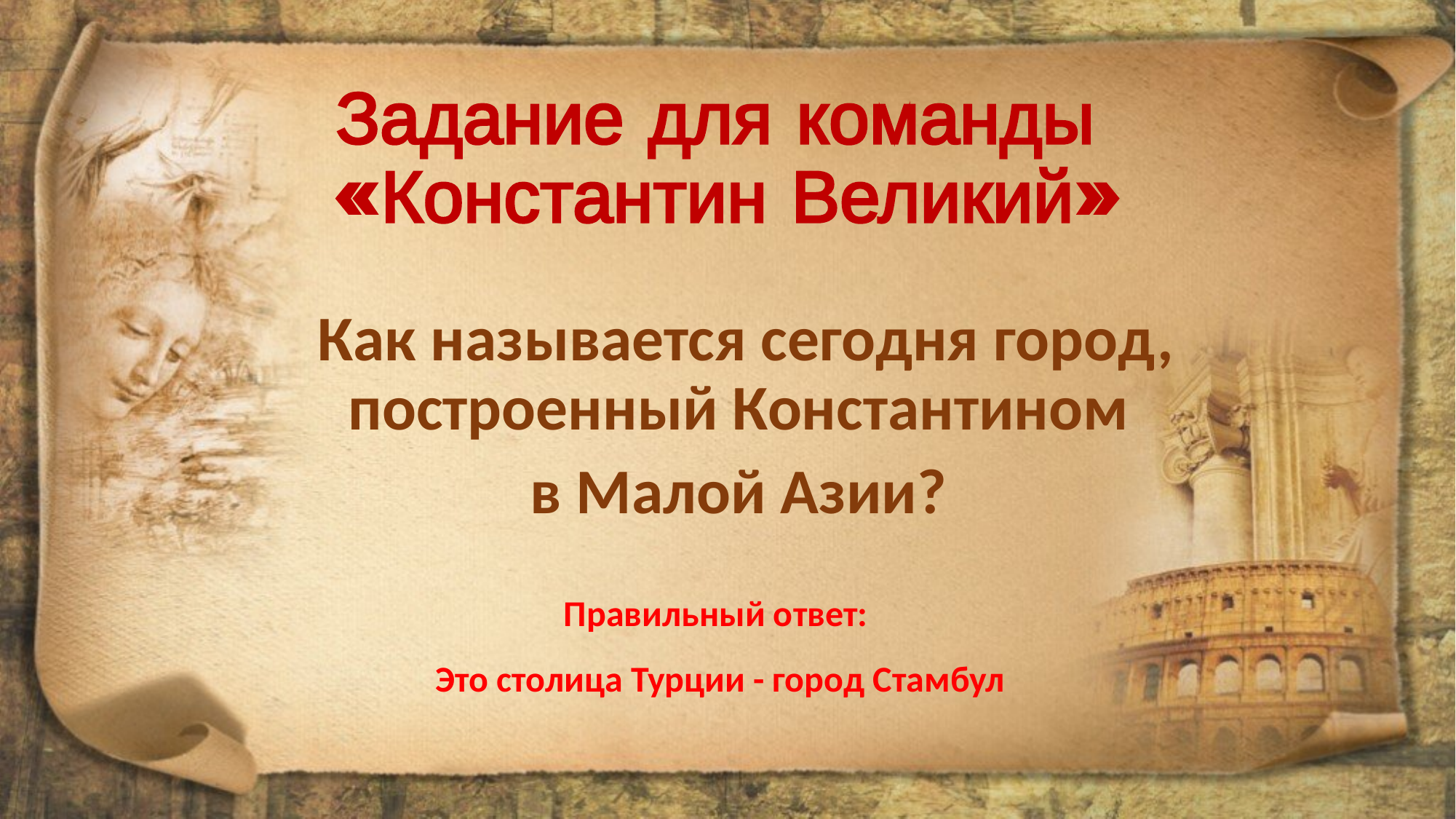

# Задание для команды «Константин Великий»
Как называется сегодня город, построенный Константином
в Малой Азии?
Правильный ответ:
Это столица Турции - город Стамбул